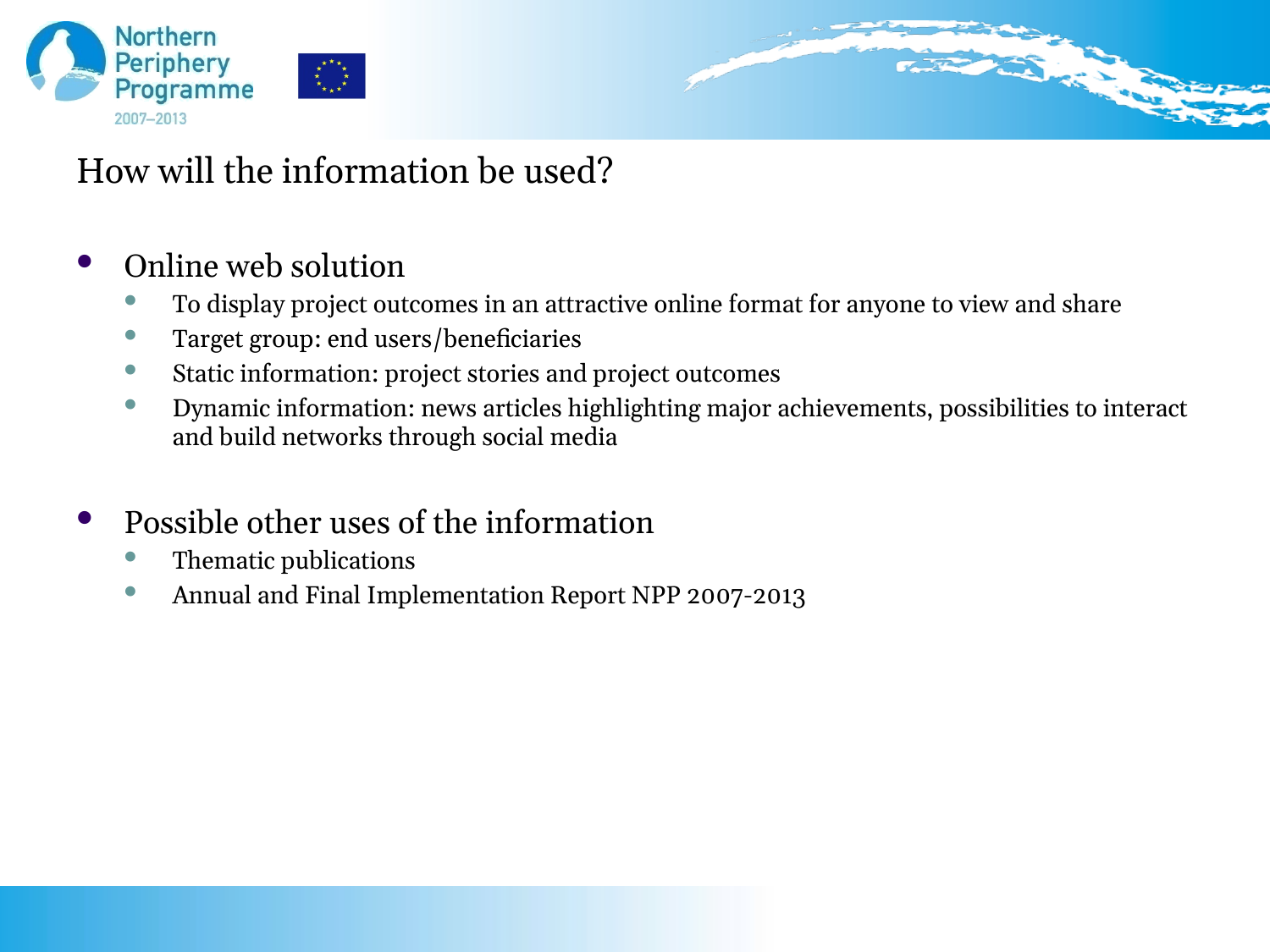

# How will the information be used?
Online web solution
To display project outcomes in an attractive online format for anyone to view and share
Target group: end users/beneficiaries
Static information: project stories and project outcomes
Dynamic information: news articles highlighting major achievements, possibilities to interact and build networks through social media

Possible other uses of the information
Thematic publications
Annual and Final Implementation Report NPP 2007-2013